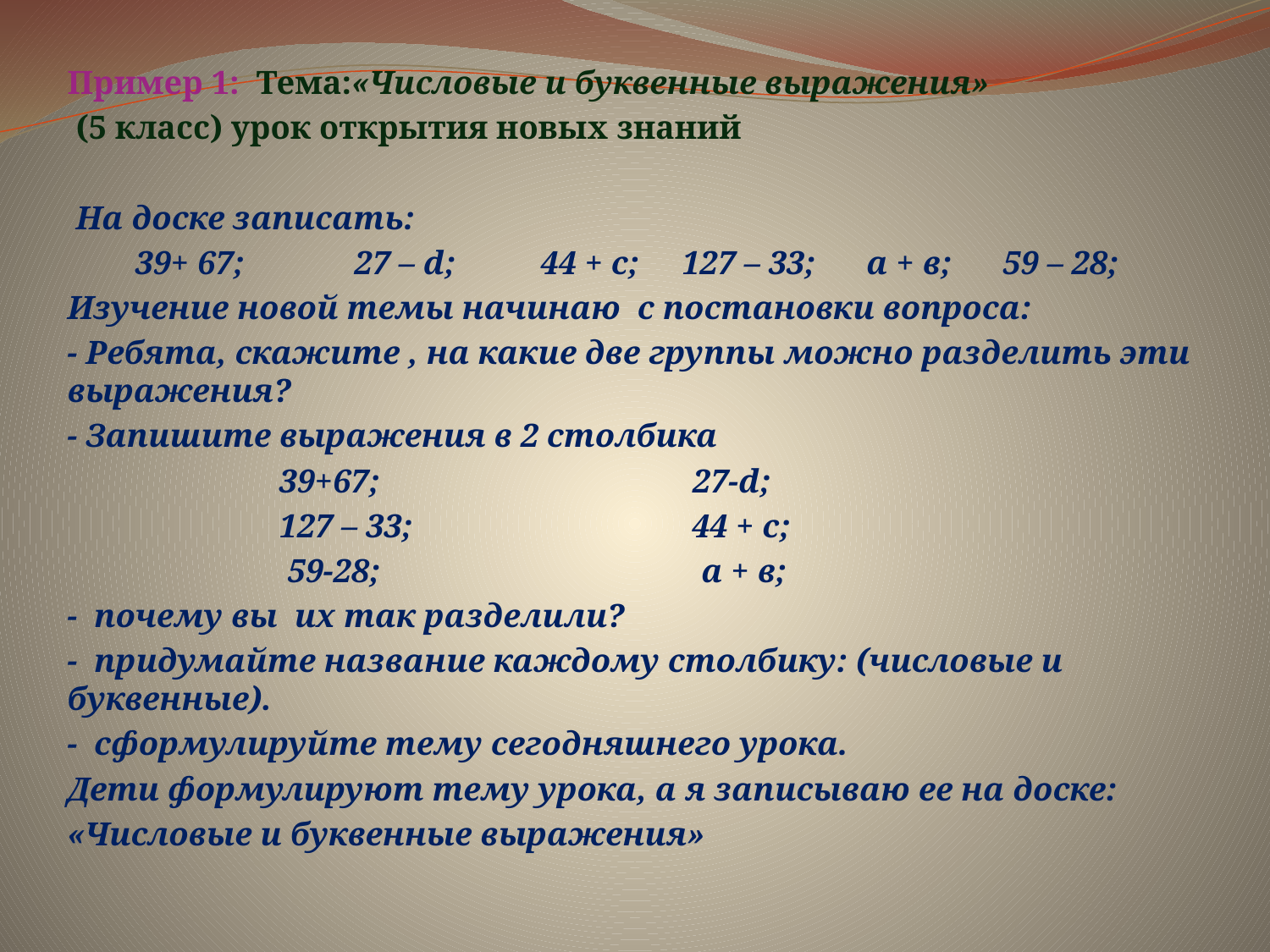

Пример 1:  Тема:«Числовые и буквенные выражения»
 (5 класс) урок открытия новых знаний

 На доске записать:
        39+ 67;             27 – d;          44 + с;     127 – 33;      а + в;      59 – 28;
Изучение новой темы начинаю  с постановки вопроса:
- Ребята, скажите , на какие две группы можно разделить эти выражения?
- Запишите выражения в 2 столбика
                         39+67;                                     27-d;
                         127 – 33;                                 44 + с;
                          59-28;                                      а + в;
-  почему вы  их так разделили?
-  придумайте название каждому столбику: (числовые и буквенные).
-  сформулируйте тему сегодняшнего урока.
Дети формулируют тему урока, а я записываю ее на доске:
«Числовые и буквенные выражения»